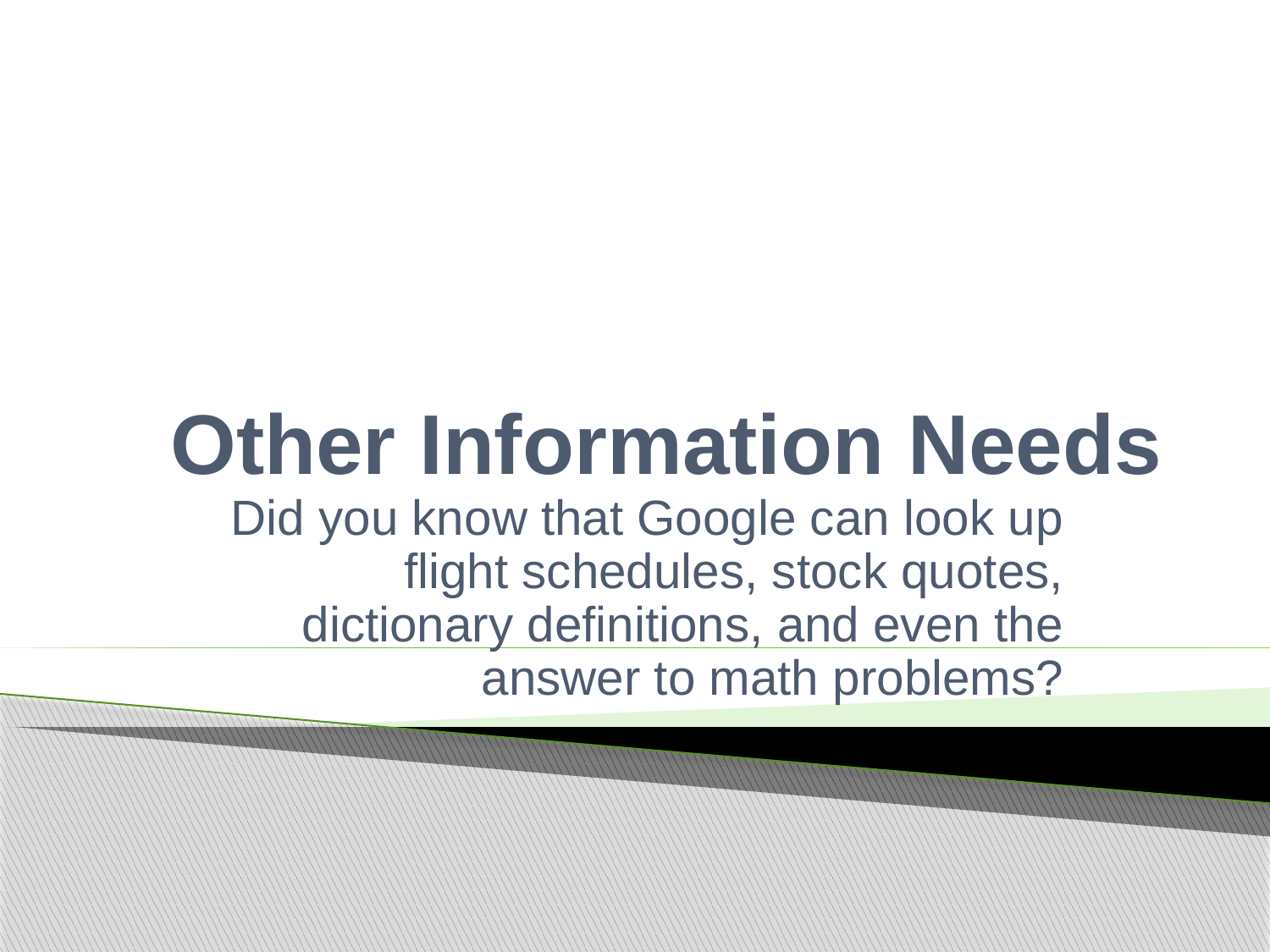

# Other Information Needs
Did you know that Google can look up flight schedules, stock quotes, dictionary definitions, and even the answer to math problems?